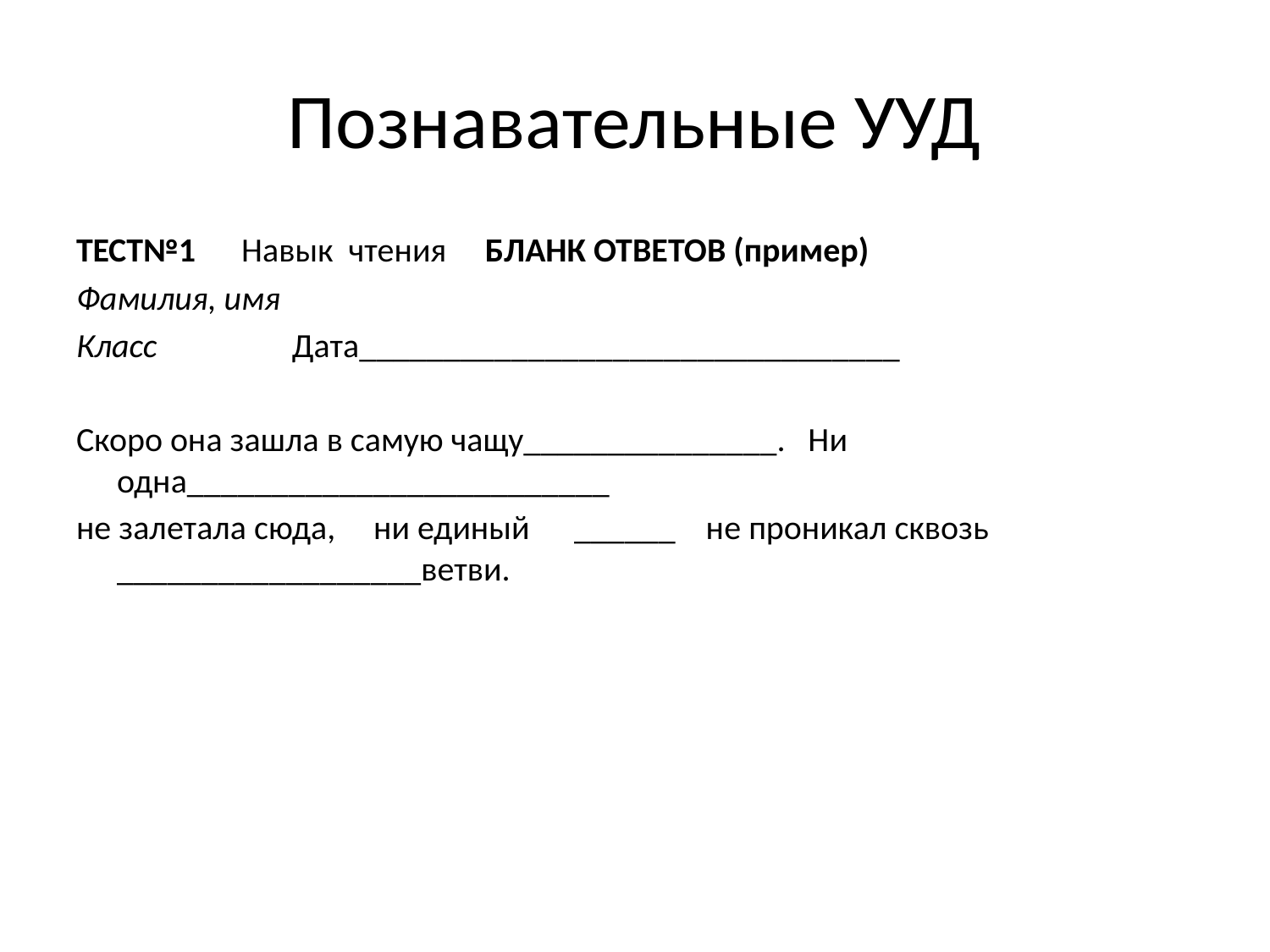

# Познавательные УУД
ТЕСТ№1      Навык  чтения     БЛАНК ОТВЕТОВ (пример)
Фамилия, имя
Класс 	             Дата________________________________

Скоро она зашла в самую чащу_______________.   Ни одна_________________________
не залетала сюда,     ни единый	______    не проникал сквозь __________________ветви.